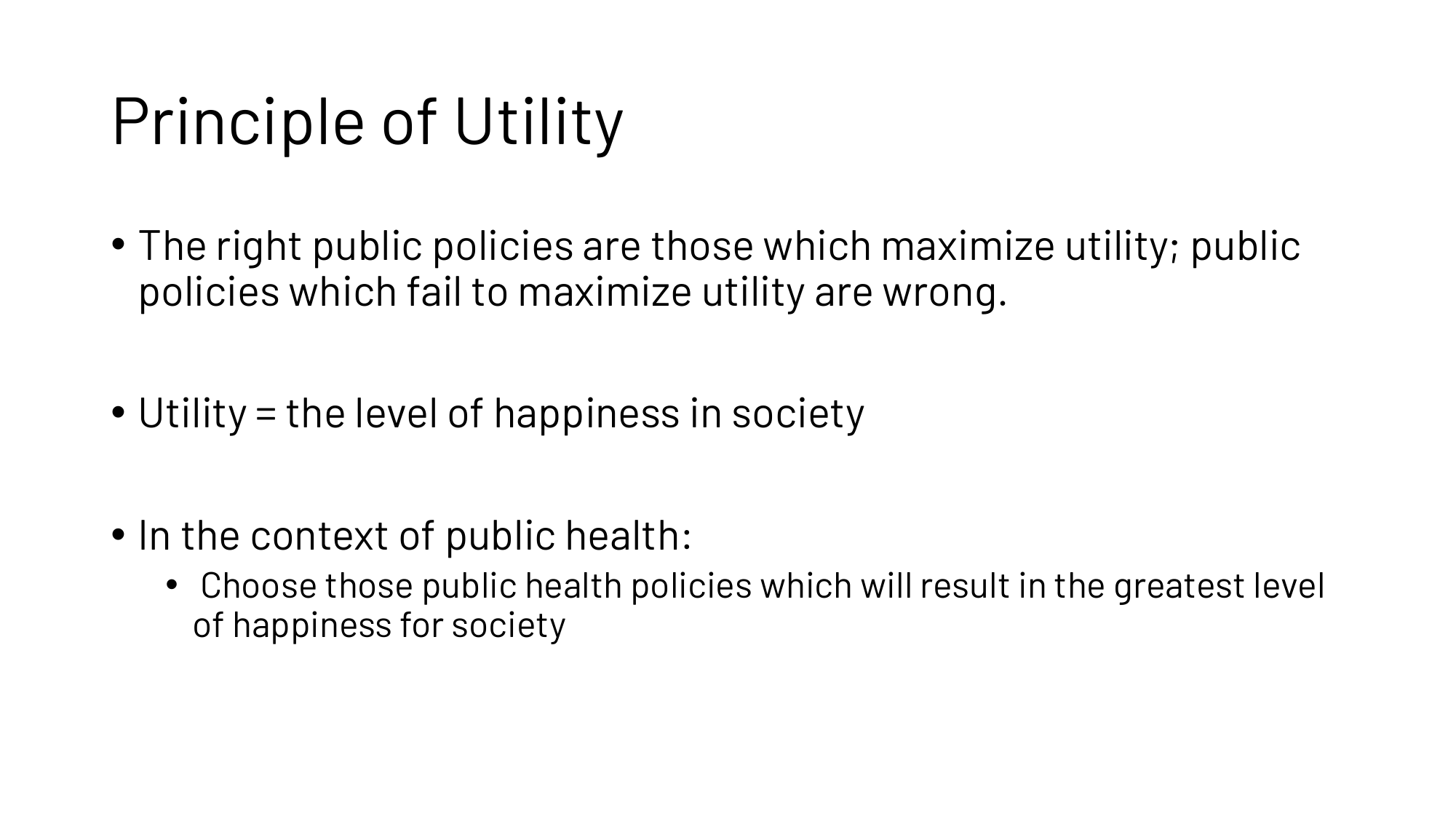

# Principle of Utility
The right public policies are those which maximize utility; public policies which fail to maximize utility are wrong.

Utility = the level of happiness in society

In the context of public health:
 Choose those public health policies which will result in the greatest level of happiness for society